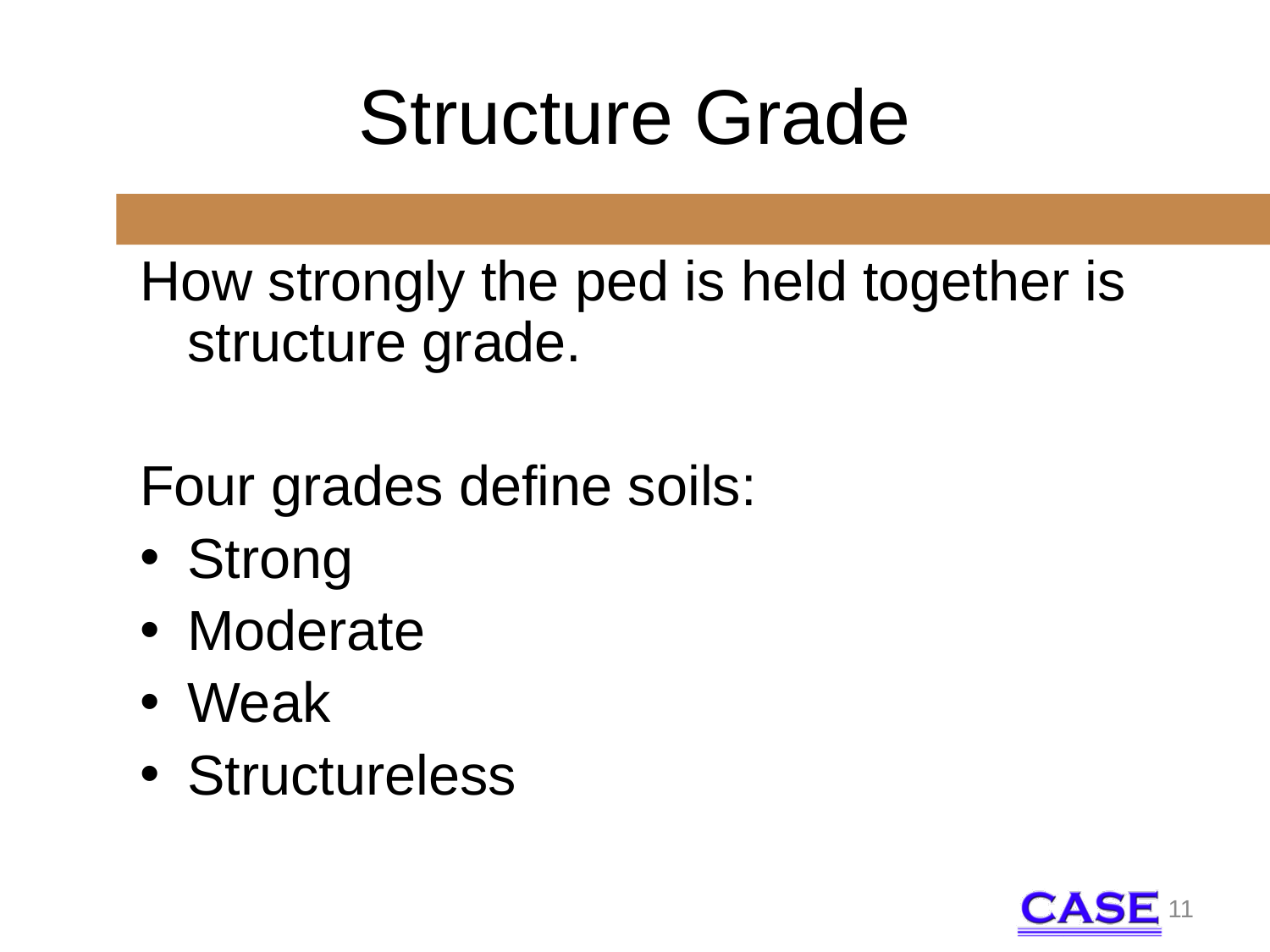

# Structure Grade
How strongly the ped is held together is structure grade.

Four grades define soils:
Strong
Moderate
Weak
Structureless
11